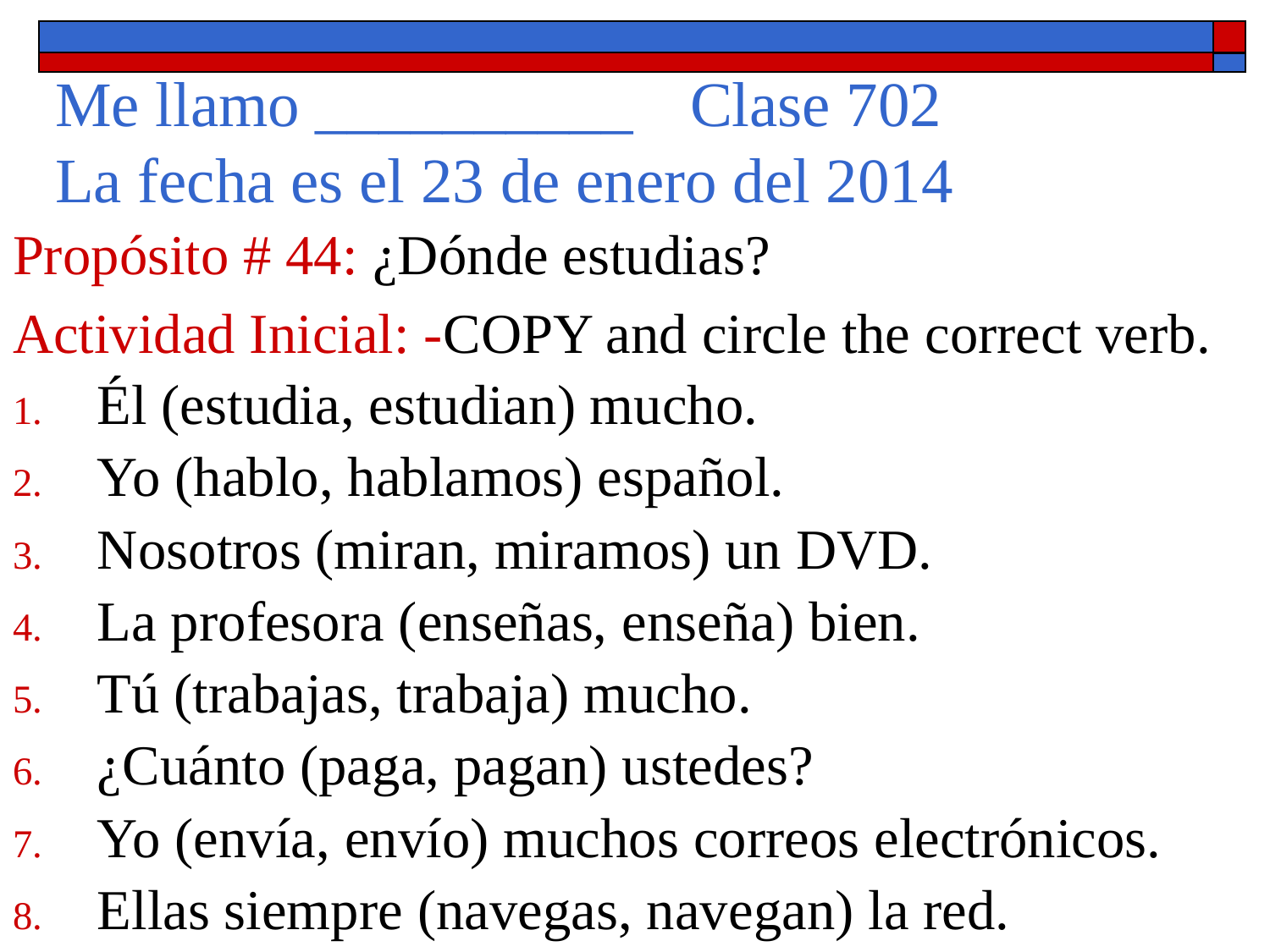

# Me llamo __________	Clase 702 La fecha es el 23 de enero del 2014
Propósito # 44: ¿Dónde estudias?
Actividad Inicial: -COPY and circle the correct verb.
Él (estudia, estudian) mucho.
Yo (hablo, hablamos) español.
Nosotros (miran, miramos) un DVD.
La profesora (enseñas, enseña) bien.
Tú (trabajas, trabaja) mucho.
¿Cuánto (paga, pagan) ustedes?
Yo (envía, envío) muchos correos electrónicos.
Ellas siempre (navegas, navegan) la red.